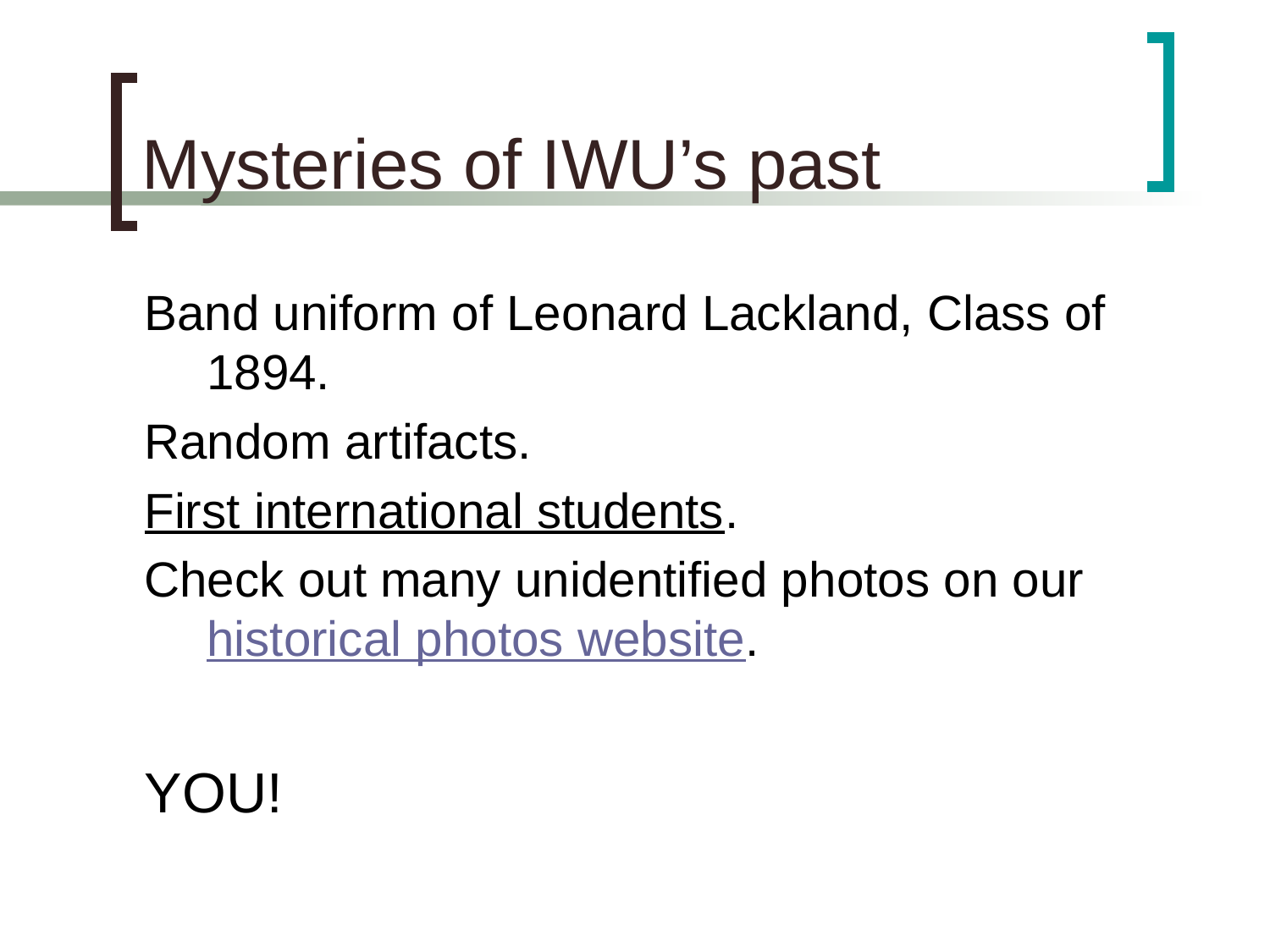

# Mysteries of IWU’s past
Band uniform of Leonard Lackland, Class of 1894.
Random artifacts.
First international students.
Check out many unidentified photos on our historical photos website.

YOU!